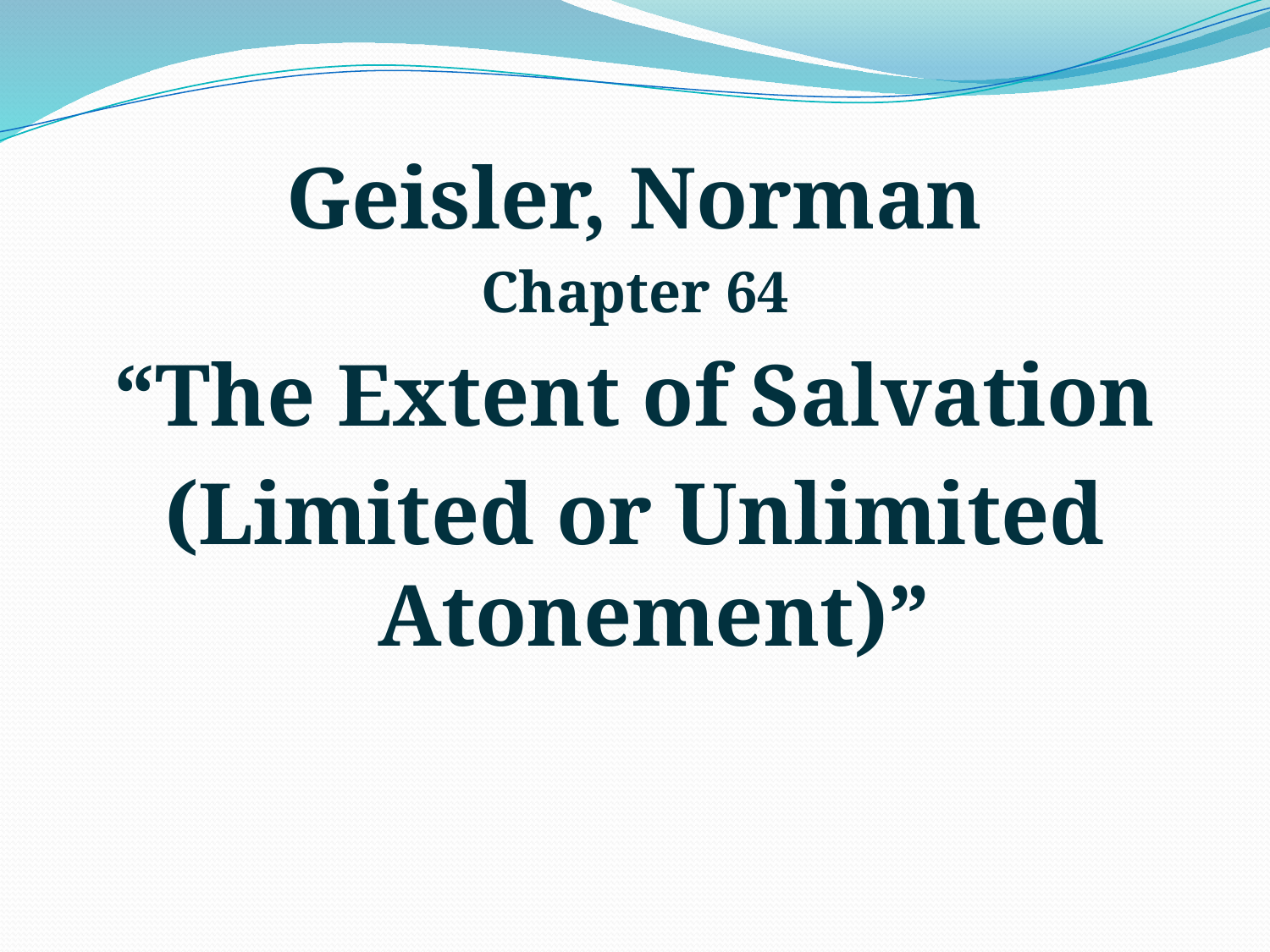

Geisler, Norman
Chapter 64
 “The Extent of Salvation
(Limited or Unlimited Atonement)”